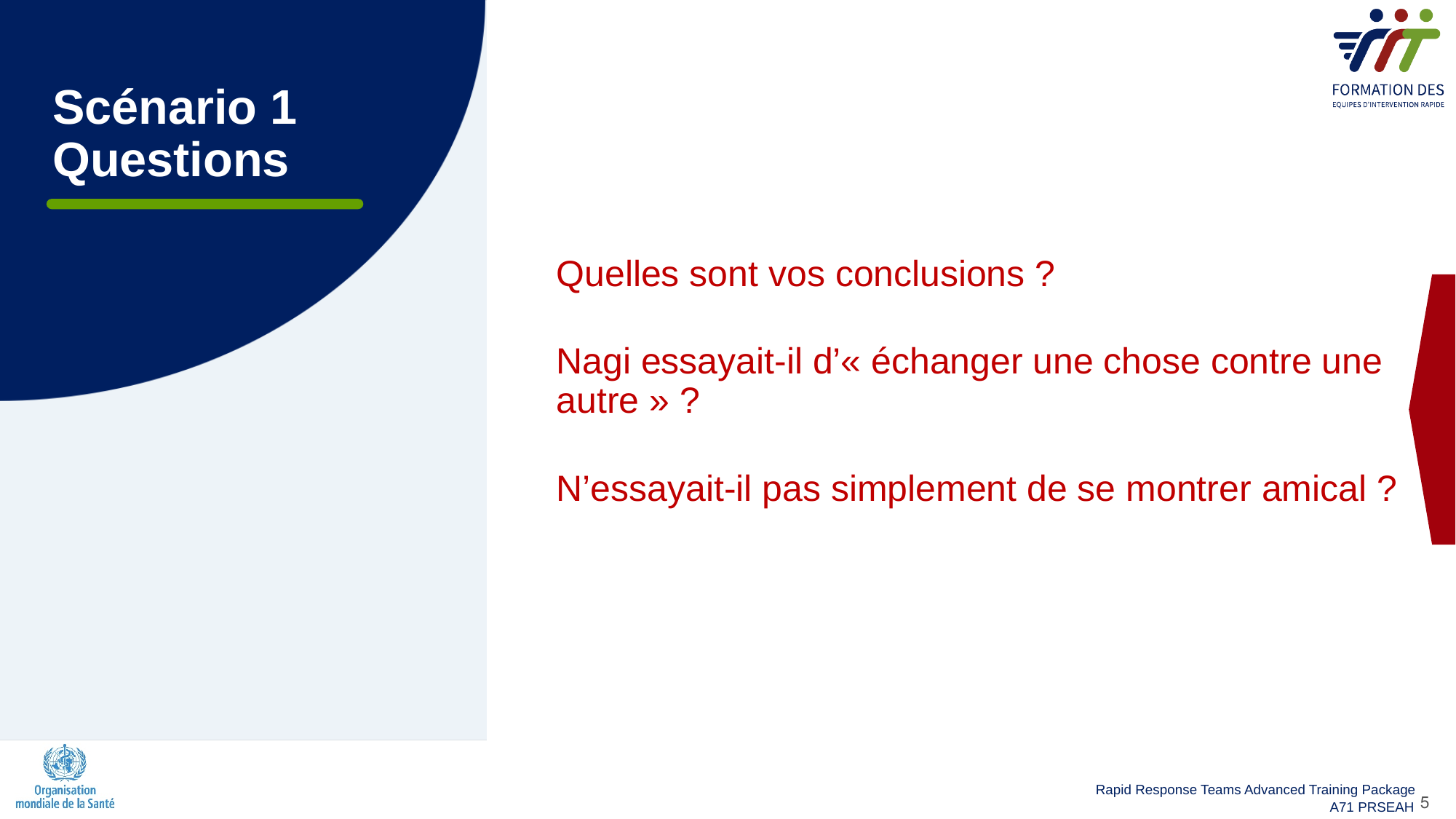

# Scénario 1  Questions

Quelles sont vos conclusions ?

Nagi essayait-il d’« échanger une chose contre une autre » ?

N’essayait-il pas simplement de se montrer amical ?